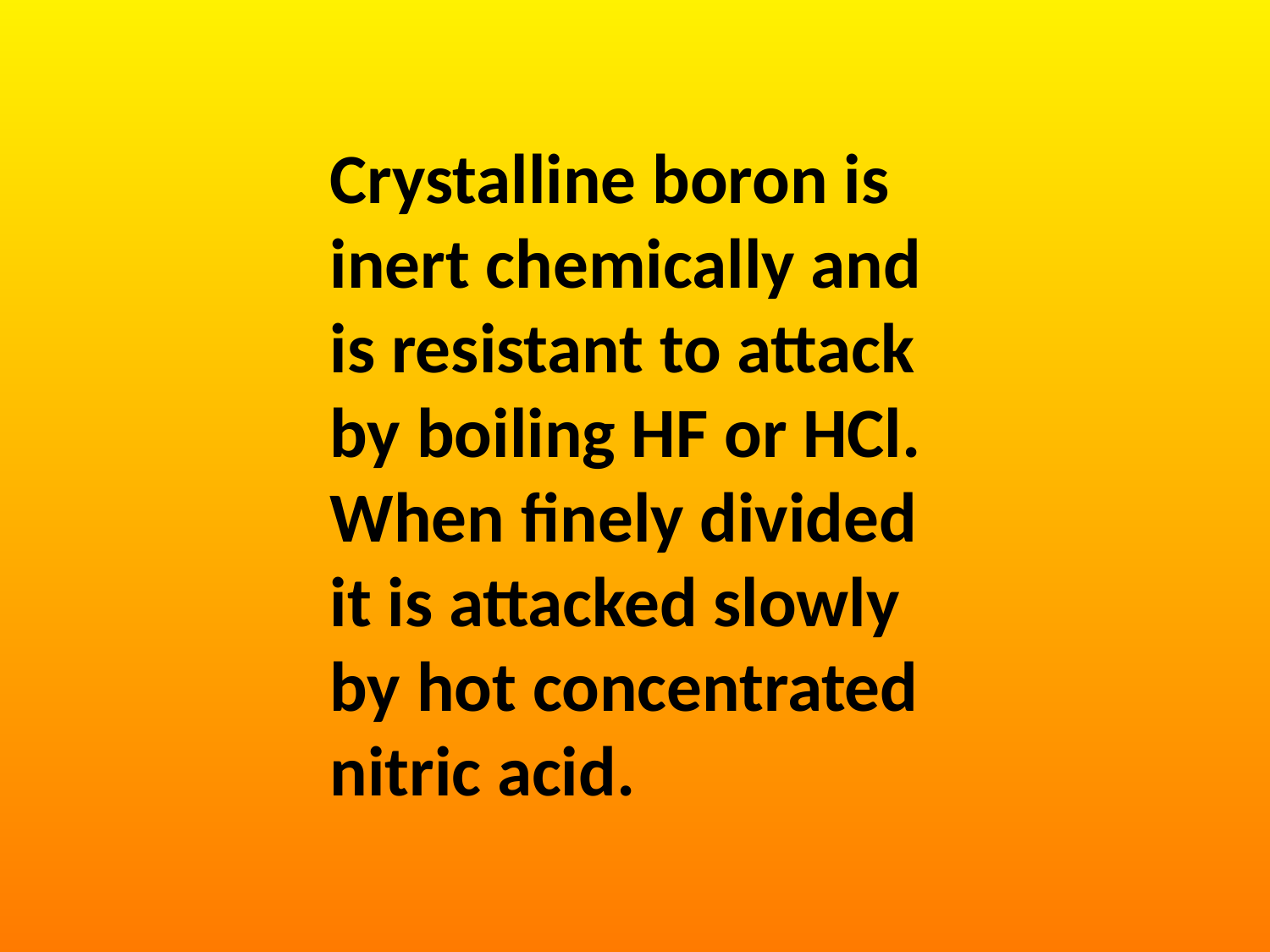

Crystalline boron is inert chemically and is resistant to attack by boiling HF or HCl. When finely divided it is attacked slowly by hot concentrated nitric acid.